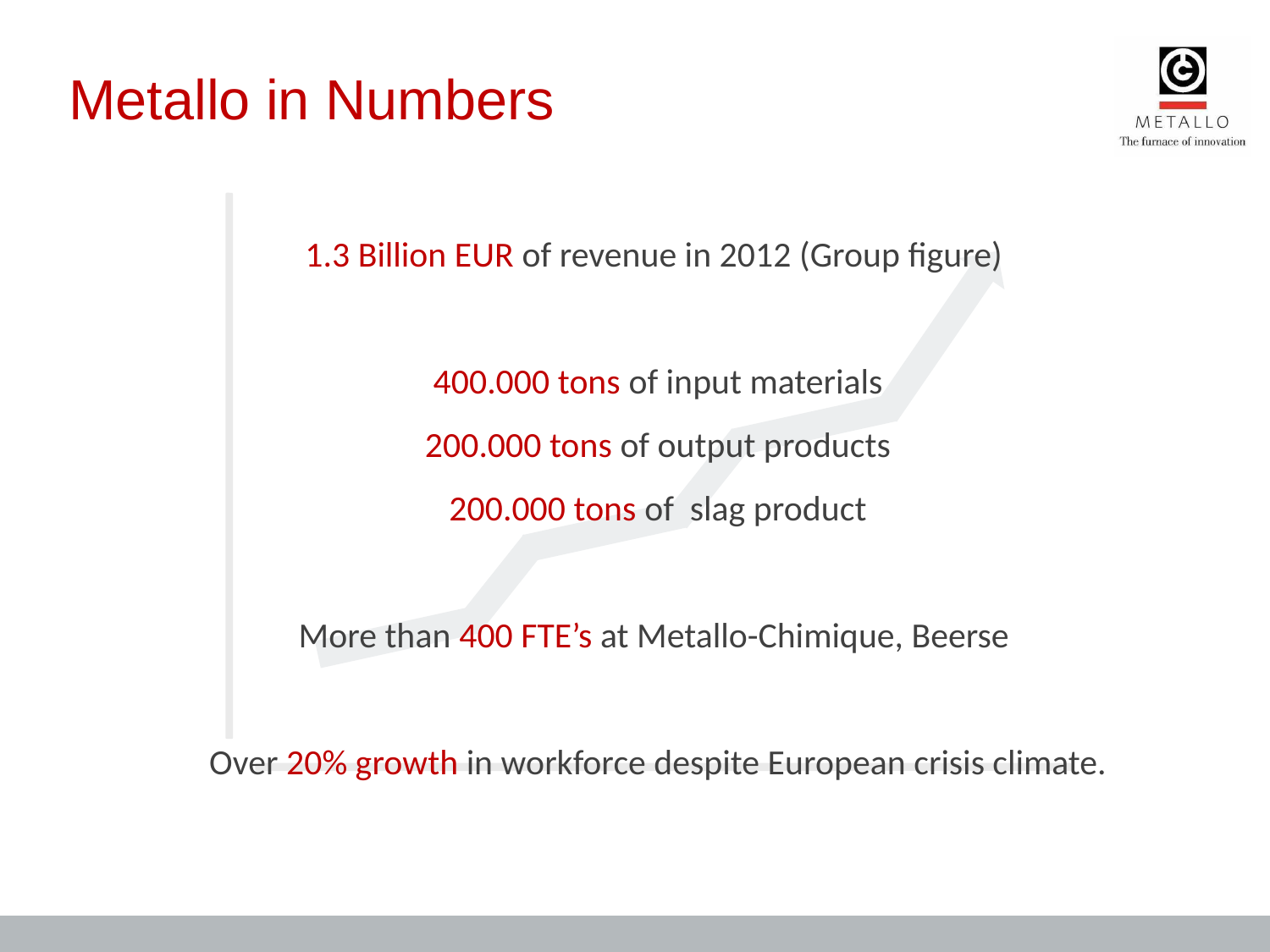

Metallo in Numbers

1.3 Billion EUR of revenue in 2012 (Group figure)

400.000 tons of input materials
200.000 tons of output products
200.000 tons of  slag product

More than 400 FTE’s at Metallo-Chimique, Beerse

Over 20% growth in workforce despite European crisis climate.